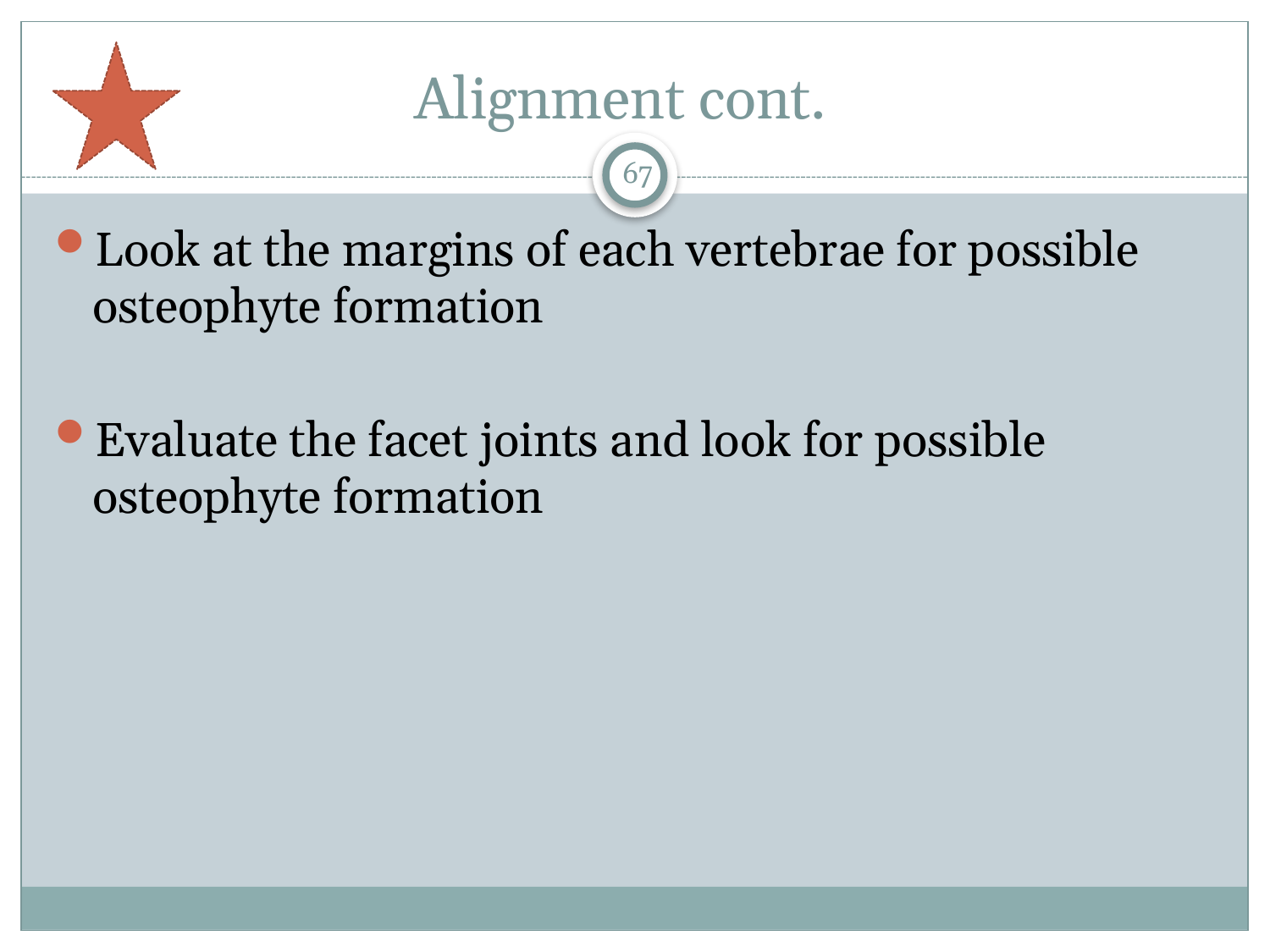

# Alignment cont.

67
Look at the margins of each vertebrae for possible osteophyte formation

Evaluate the facet joints and look for possible osteophyte formation